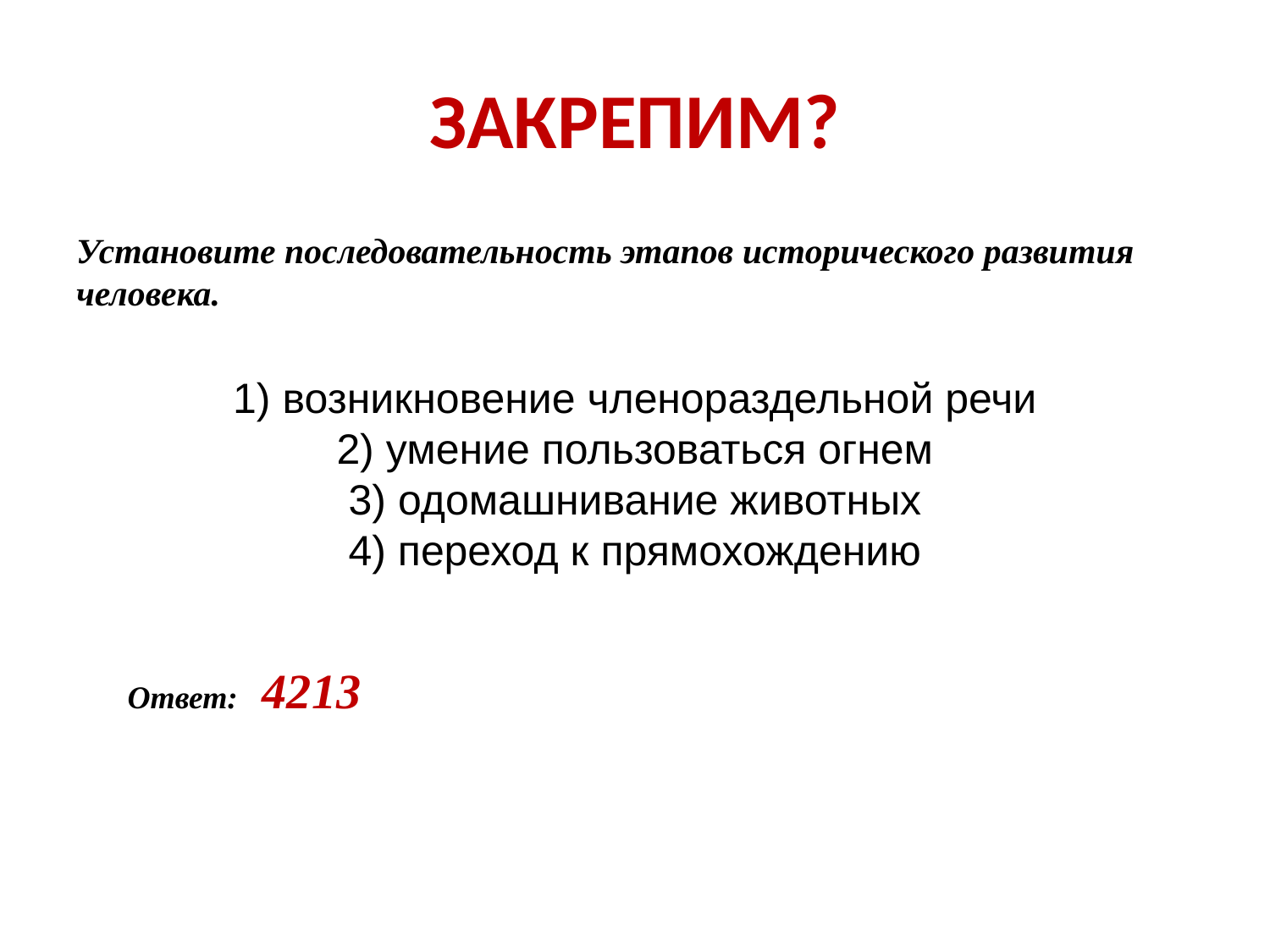

# ЗАКРЕПИМ?
Установите последовательность этапов исторического развития человека.

1) возникновение членораздельной речи
2) умение пользоваться огнем
3) одомашнивание животных
4) переход к прямохождению
Ответ:   4213